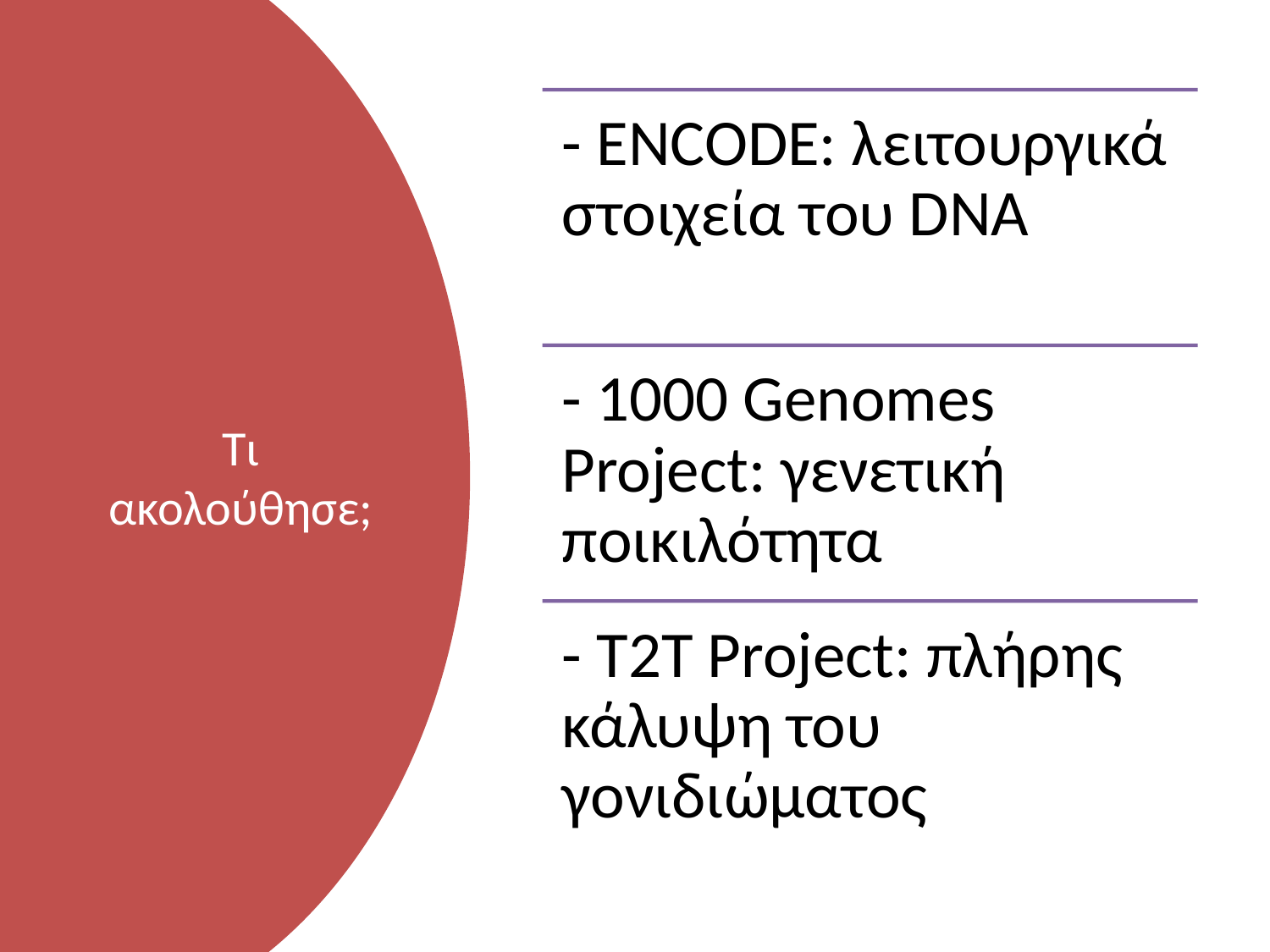

- ENCODE: λειτουργικά στοιχεία του DNA
- 1000 Genomes Project: γενετική ποικιλότητα
- T2T Project: πλήρης κάλυψη του γονιδιώματος
# Τι ακολούθησε;